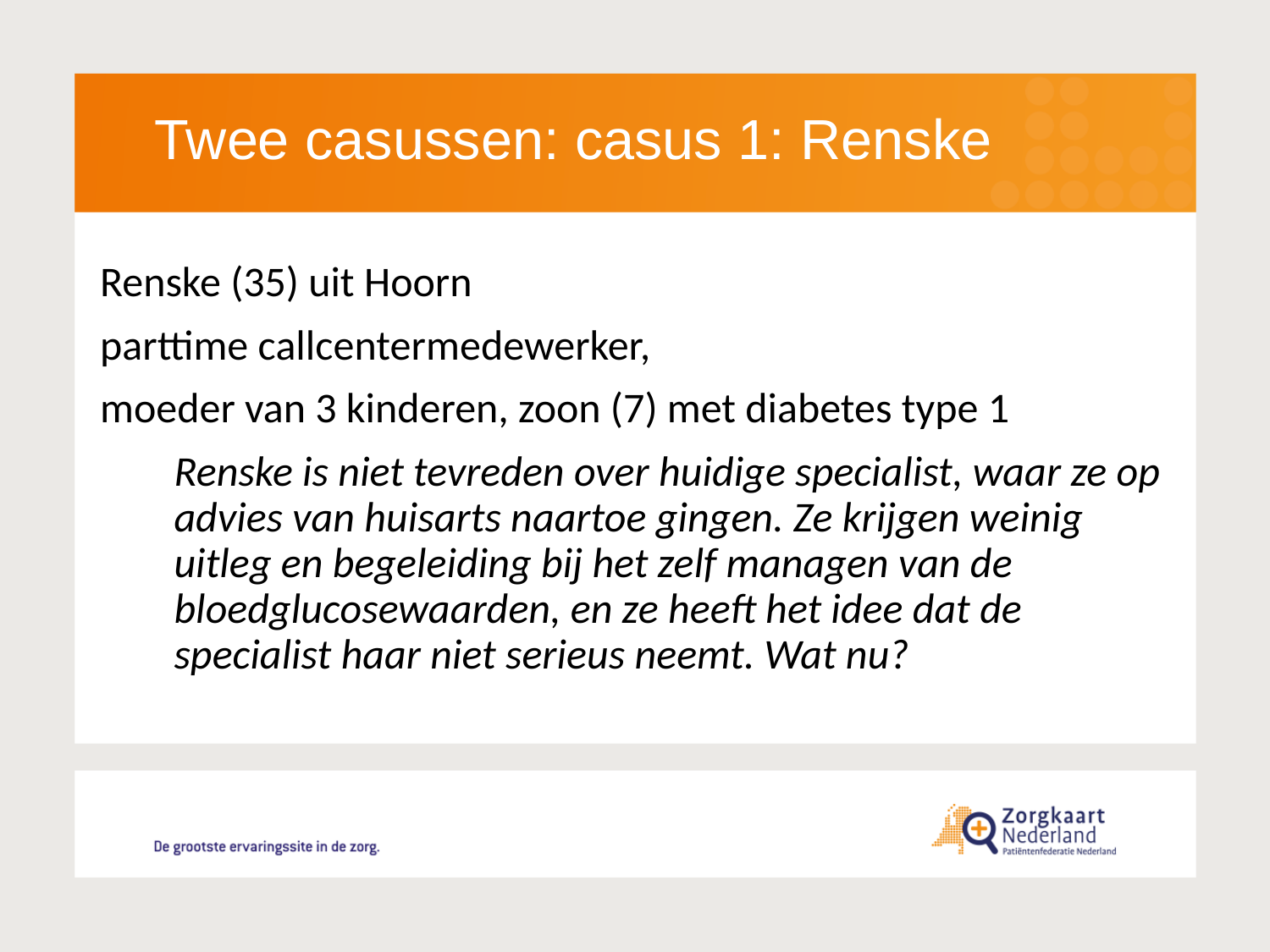

Twee casussen: casus 1: Renske
Renske (35) uit Hoorn
parttime callcentermedewerker,
moeder van 3 kinderen, zoon (7) met diabetes type 1
	Renske is niet tevreden over huidige specialist, waar ze op advies van huisarts naartoe gingen. Ze krijgen weinig uitleg en begeleiding bij het zelf managen van de bloedglucosewaarden, en ze heeft het idee dat de specialist haar niet serieus neemt. Wat nu?